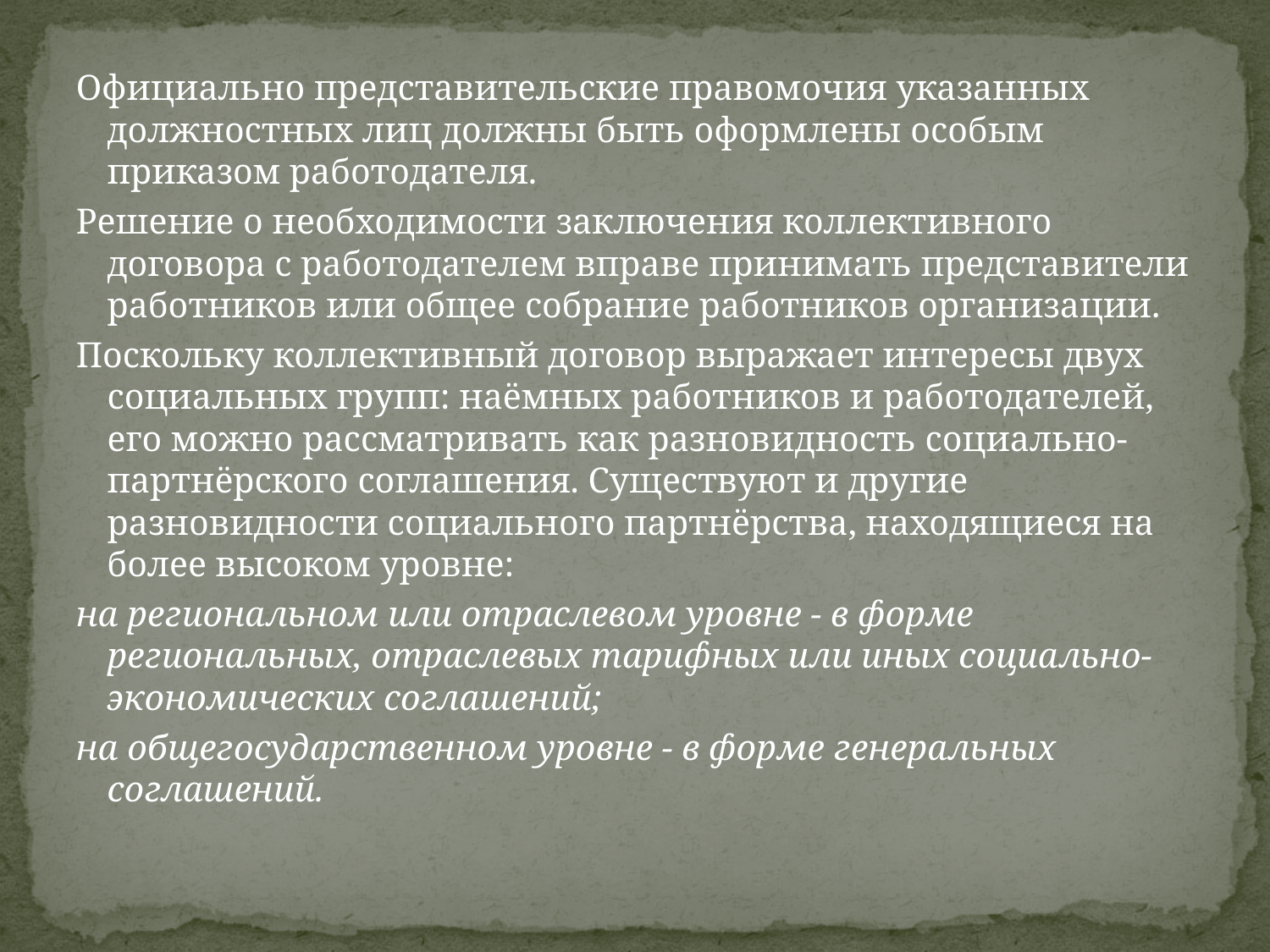

Официально представительские правомочия указанных должностных лиц должны быть оформлены особым приказом работодателя.
Решение о необходимости заключения коллективного договора с работодателем вправе принимать представители работников или общее собрание работников организации.
Поскольку коллективный договор выражает интересы двух социальных групп: наёмных работников и работодателей, его можно рассматривать как разновидность социально-партнёрского соглашения. Существуют и другие разновидности социального партнёрства, находящиеся на более высоком уровне:
на региональном или отраслевом уровне - в форме региональных, отраслевых тарифных или иных социально-экономических соглашений;
на общегосударственном уровне - в форме генеральных соглашений.